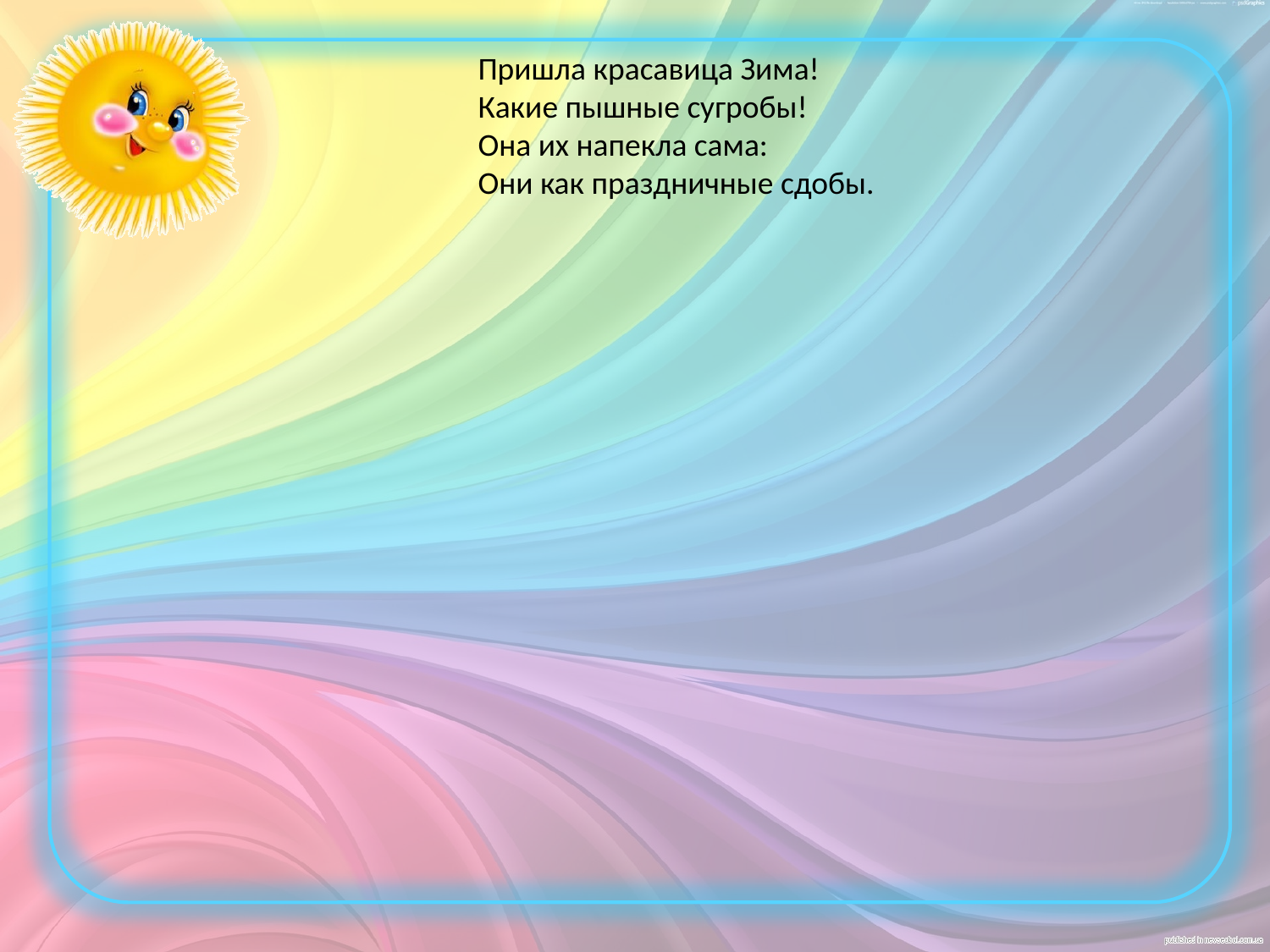

Пришла красавица Зима!
Какие пышные сугробы!
Она их напекла сама:
Они как праздничные сдобы.